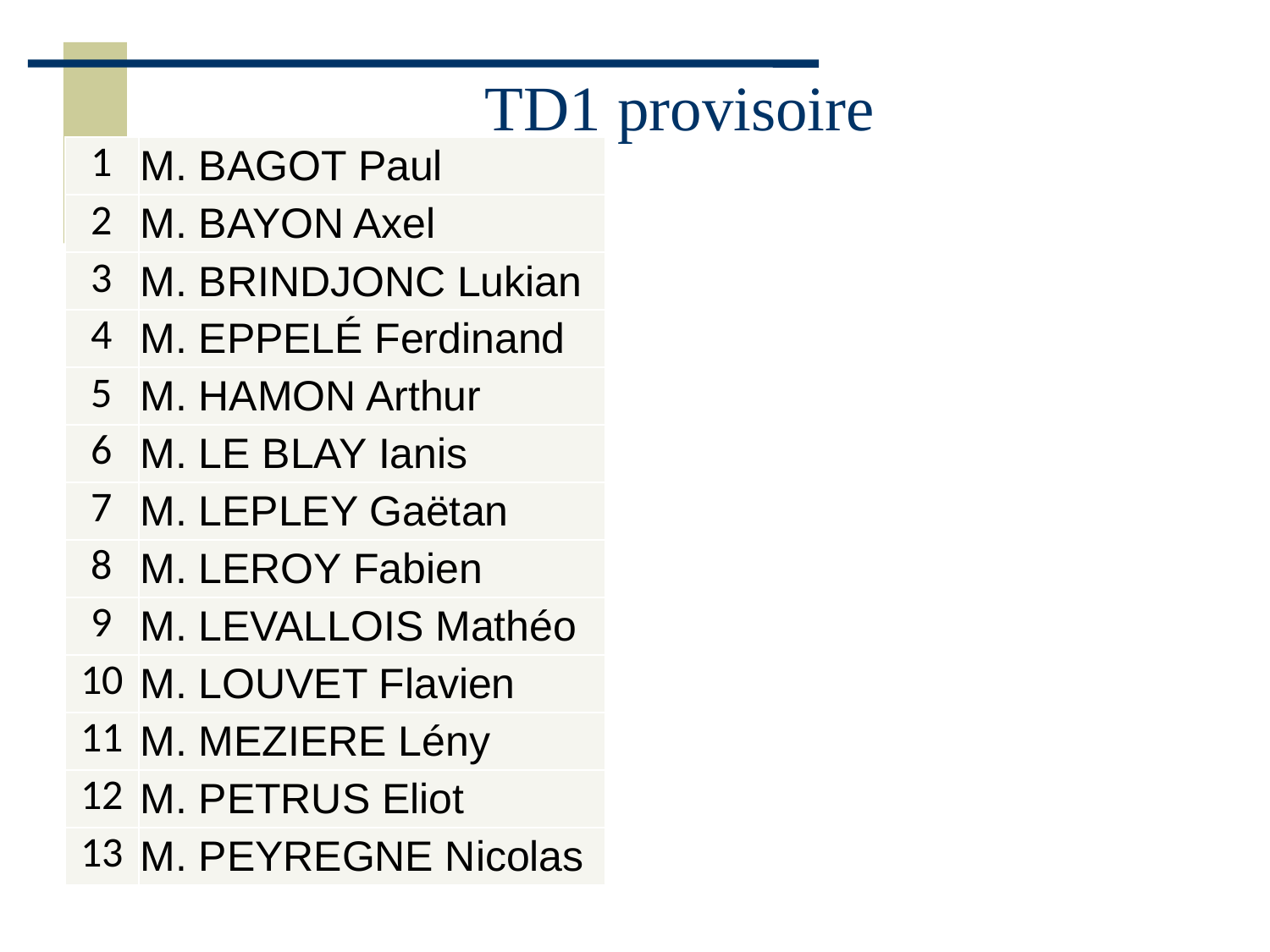

# TD1 provisoire
| 1 | M. BAGOT Paul |
| --- | --- |
| 2 | M. BAYON Axel |
| 3 | M. BRINDJONC Lukian |
| 4 | M. EPPELÉ Ferdinand |
| 5 | M. HAMON Arthur |
| 6 | M. LE BLAY Ianis |
| 7 | M. LEPLEY Gaëtan |
| 8 | M. LEROY Fabien |
| 9 | M. LEVALLOIS Mathéo |
| 10 | M. LOUVET Flavien |
| 11 | M. MEZIERE Lény |
| 12 | M. PETRUS Eliot |
| 13 | M. PEYREGNE Nicolas |